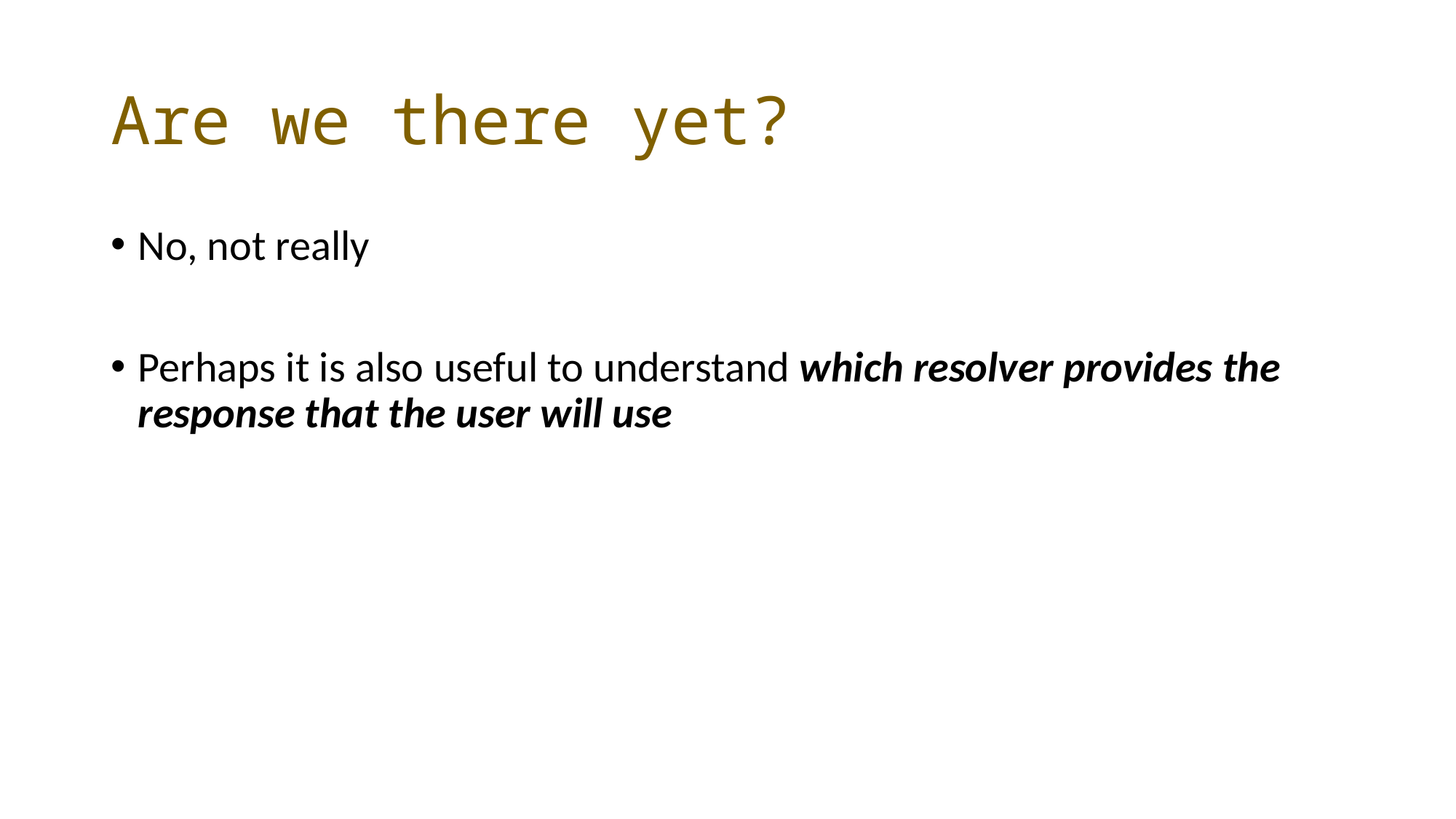

# Are we there yet?
No, not really

Perhaps it is also useful to understand which resolver provides the response that the user will use